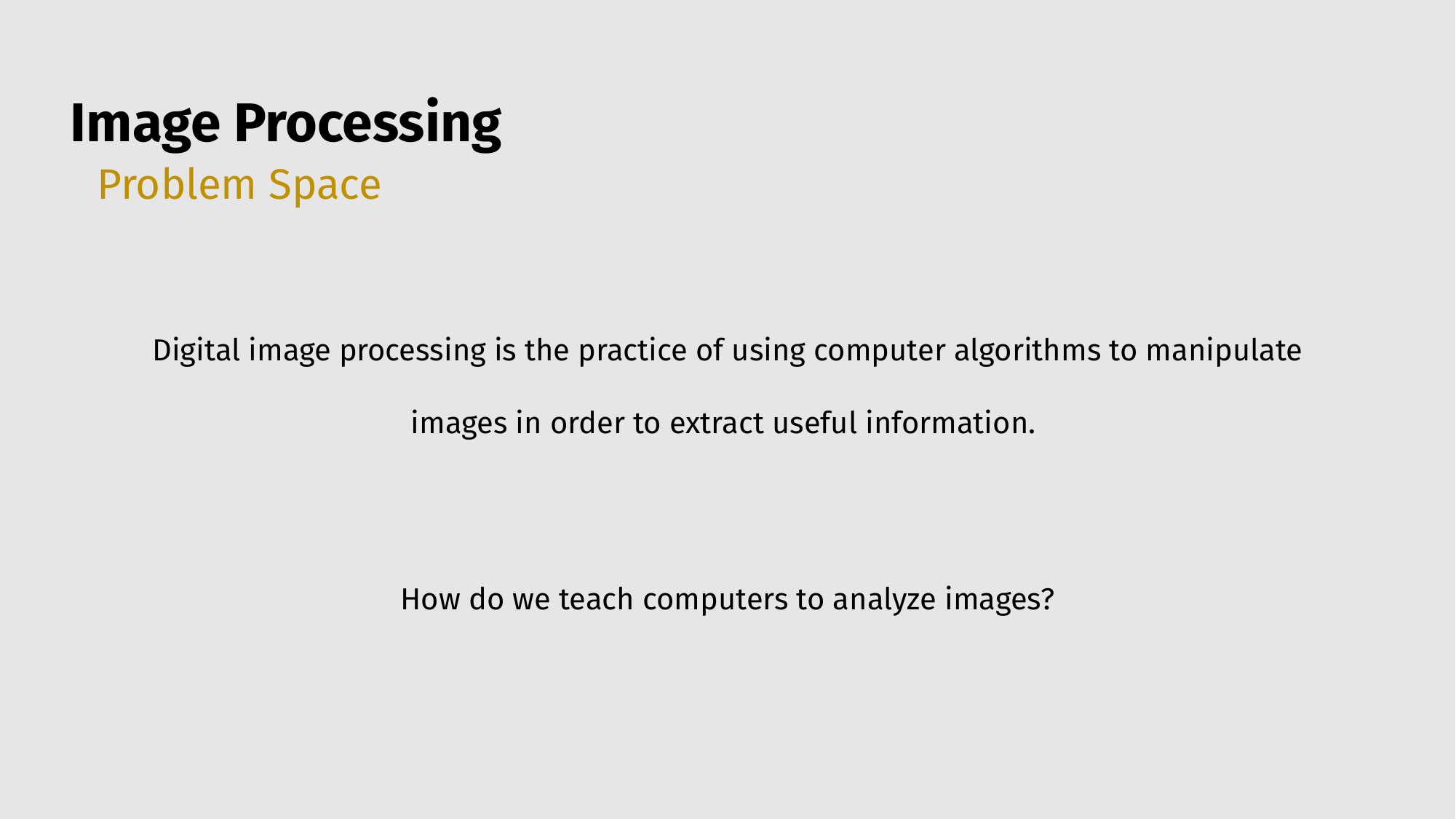

Image Processing
Problem Space
Digital image processing is the practice of using computer algorithms to manipulate images in order to extract useful information.

How do we teach computers to analyze images?